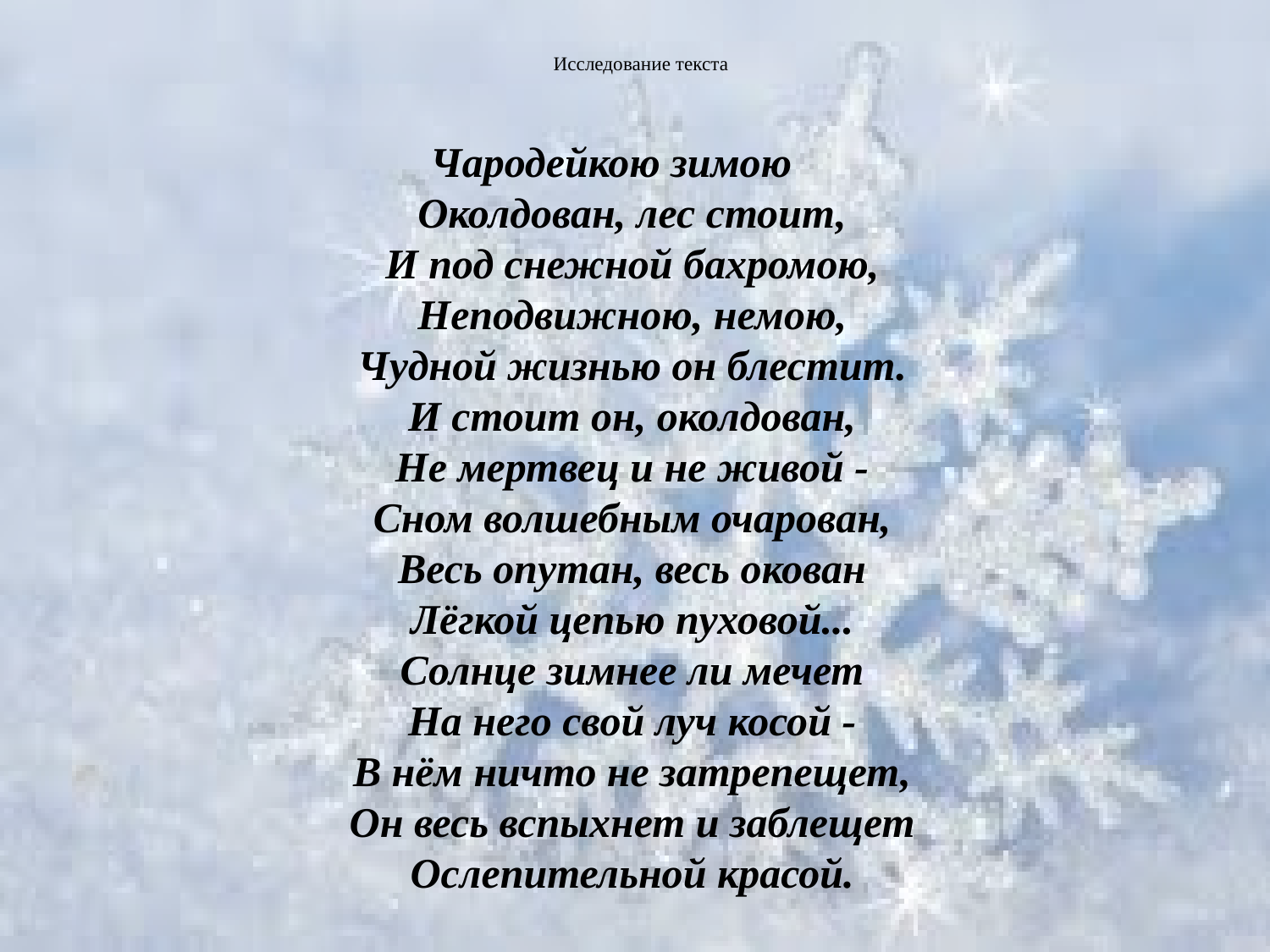

# Исследование текста
Чародейкою зимою
Околдован, лес стоит,
И под снежной бахромою,
Неподвижною, немою,
Чудной жизнью он блестит.
И стоит он, околдован,
Не мертвец и не живой -
Сном волшебным очарован,
Весь опутан, весь окован
Лёгкой цепью пуховой...
Солнце зимнее ли мечет
На него свой луч косой -
В нём ничто не затрепещет,
Он весь вспыхнет и заблещет
Ослепительной красой.